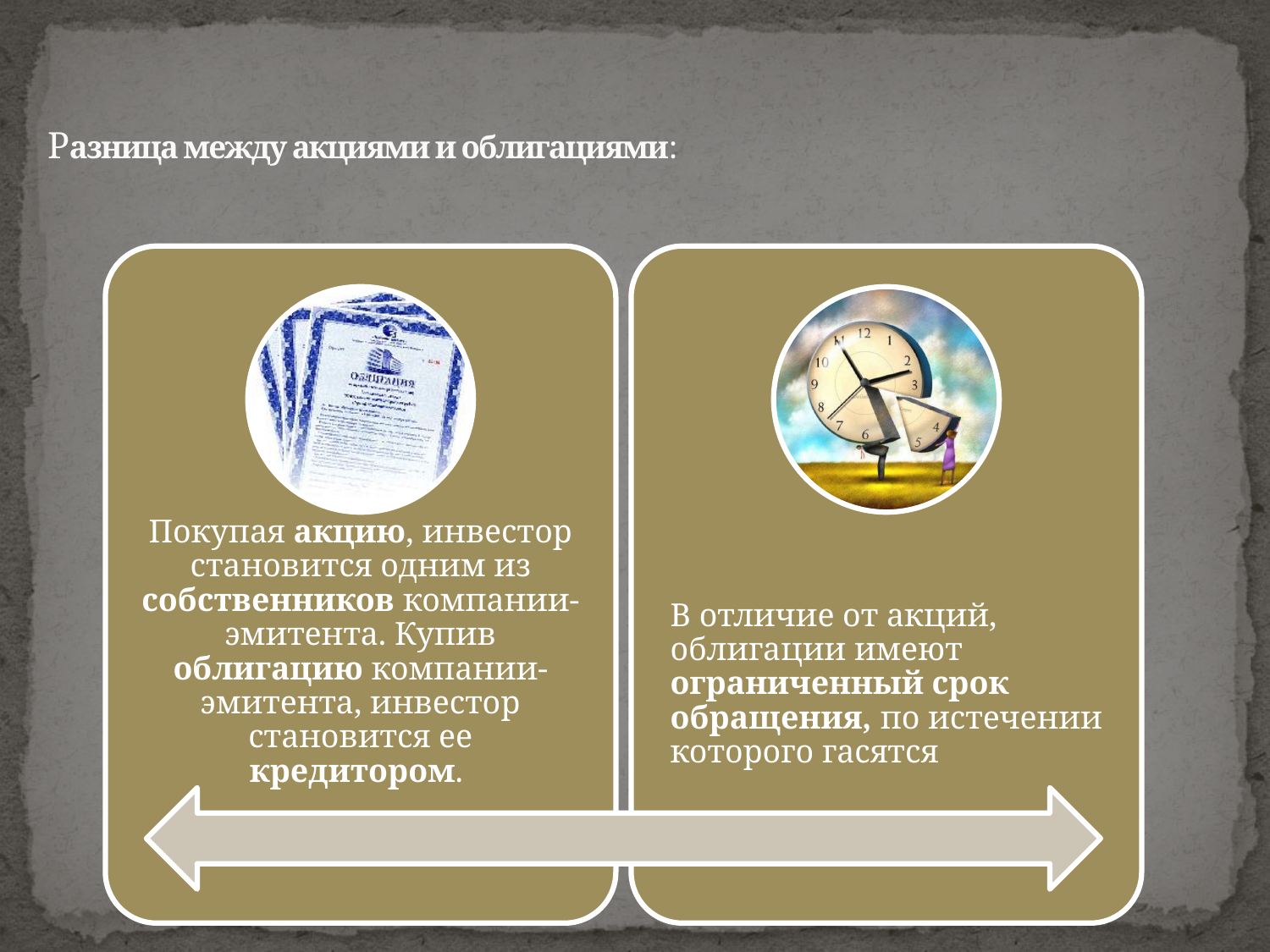

# Разница между акциями и облигациями:
Покупая акцию, инвестор становится одним из собственников компании-эмитента. Купив облигацию компании-эмитента, инвестор становится ее кредитором.

В отличие от акций, облигации имеют ограниченный срок обращения, по истечении которого гасятся